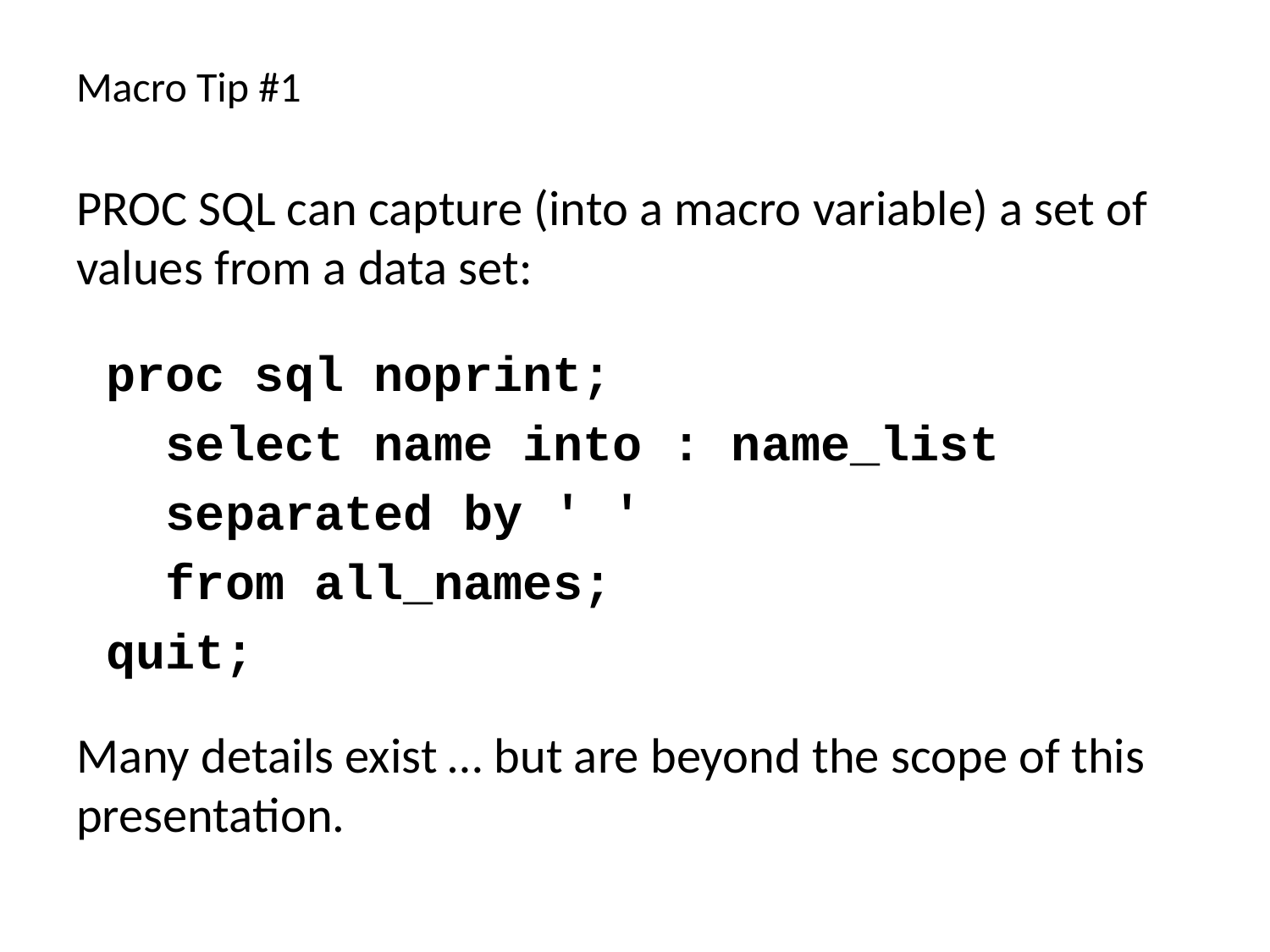

# Macro Tip #1
PROC SQL can capture (into a macro variable) a set of values from a data set:

 proc sql noprint;
   select name into : name_list
   separated by ' '
   from all_names;
 quit;

Many details exist … but are beyond the scope of this presentation.